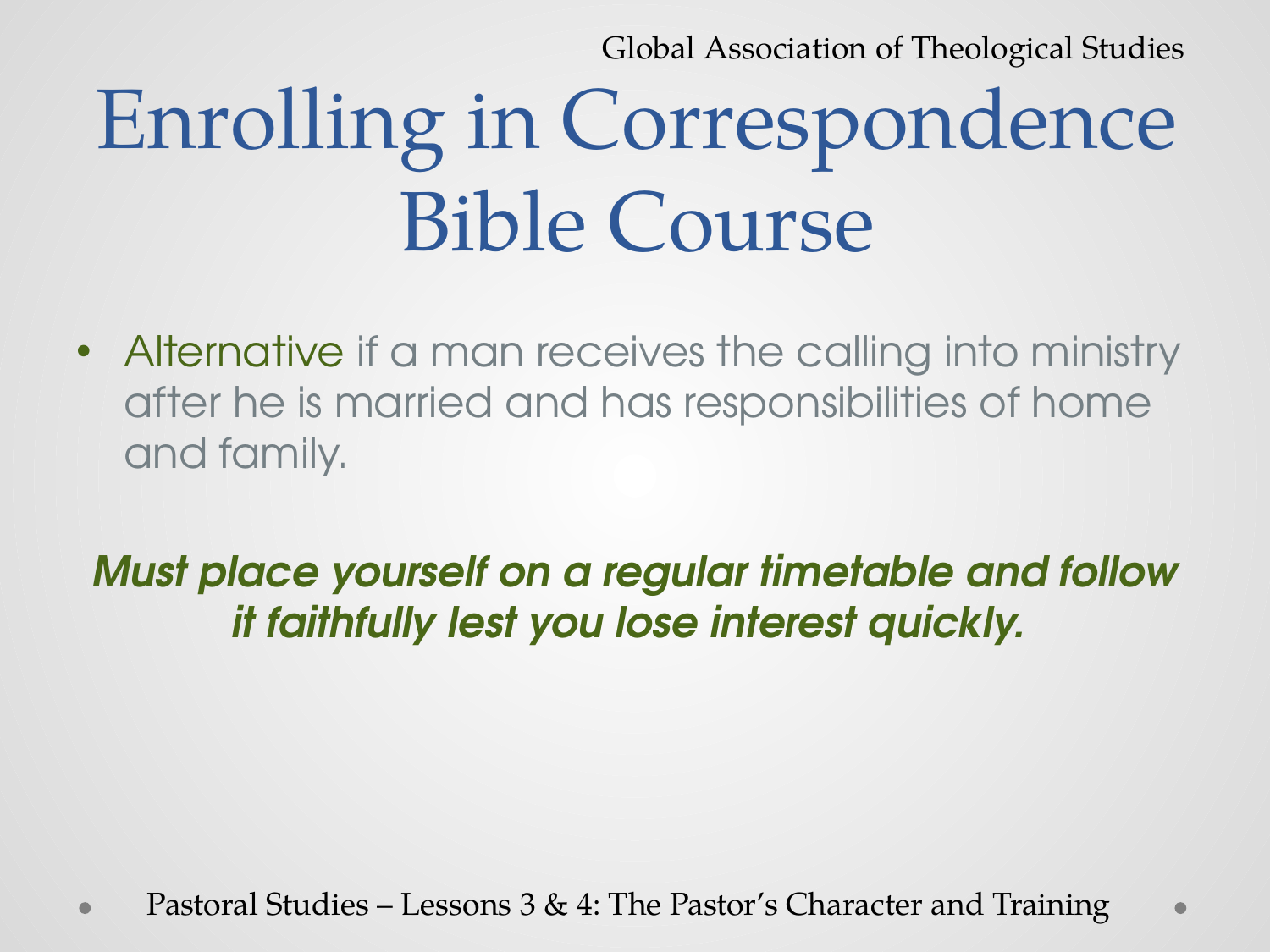

Global Association of Theological Studies
# Enrolling in Correspondence Bible Course
Alternative if a man receives the calling into ministry after he is married and has responsibilities of home and family.

Must place yourself on a regular timetable and follow it faithfully lest you lose interest quickly.
Pastoral Studies – Lessons 3 & 4: The Pastor’s Character and Training